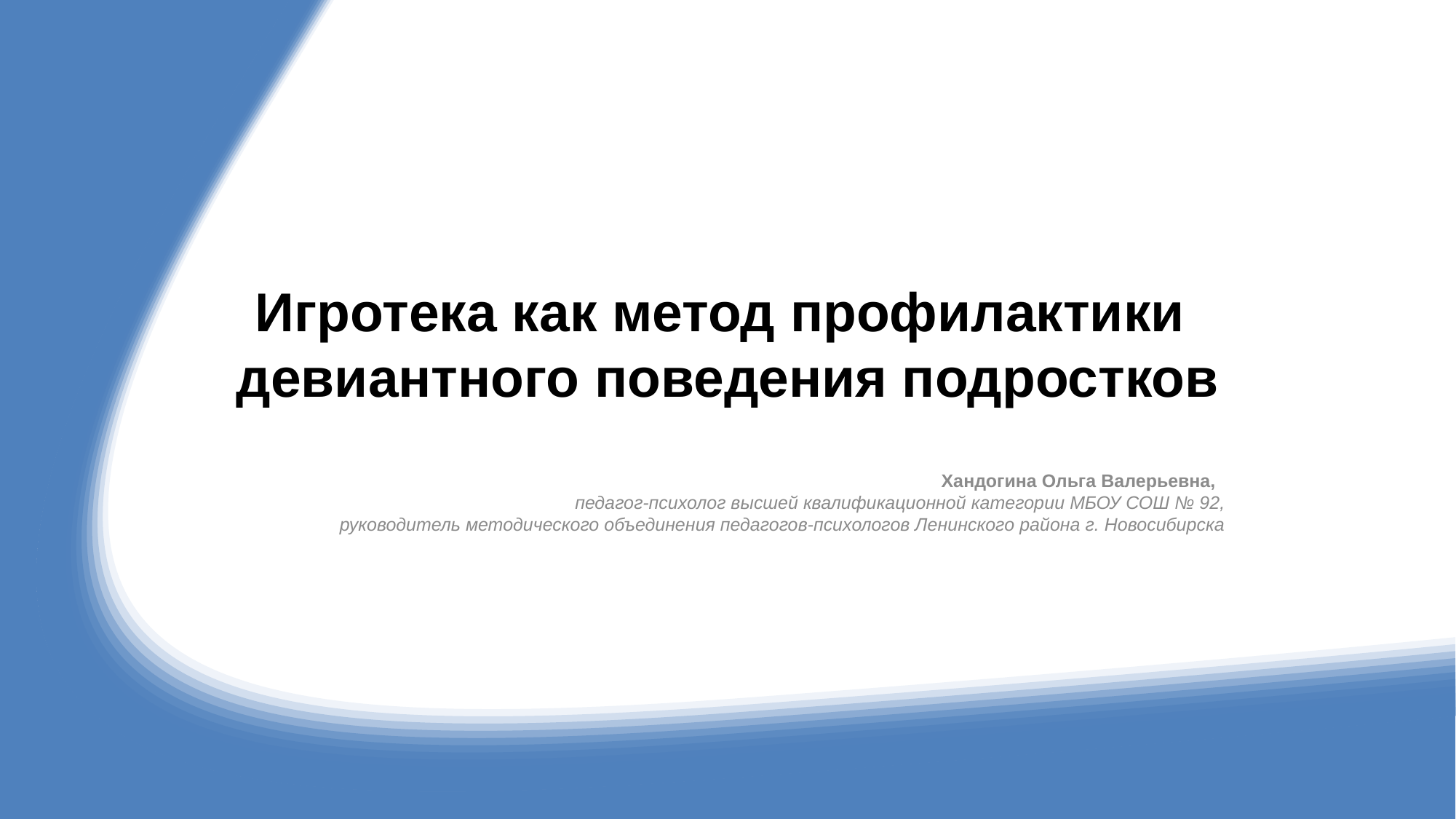

# Игротека как метод профилактики девиантного поведения подростков
Хандогина Ольга Валерьевна,
педагог-психолог высшей квалификационной категории МБОУ СОШ № 92,
 руководитель методического объединения педагогов-психологов Ленинского района г. Новосибирска